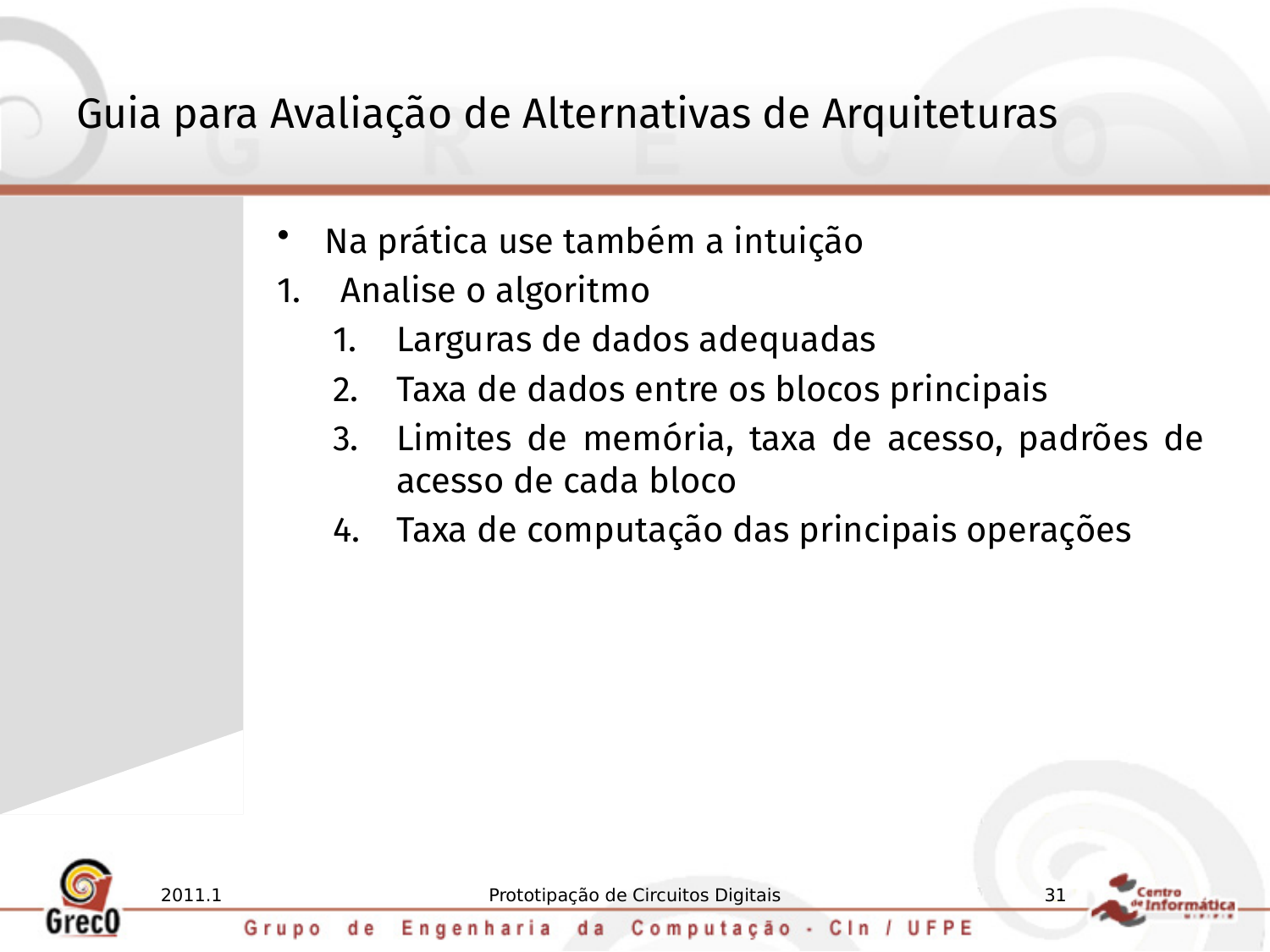

# Guia para Avaliação de Alternativas de Arquiteturas
Na prática use também a intuição
Analise o algoritmo
Larguras de dados adequadas
Taxa de dados entre os blocos principais
Limites de memória, taxa de acesso, padrões de acesso de cada bloco
Taxa de computação das principais operações
2011.1
Prototipação de Circuitos Digitais
31